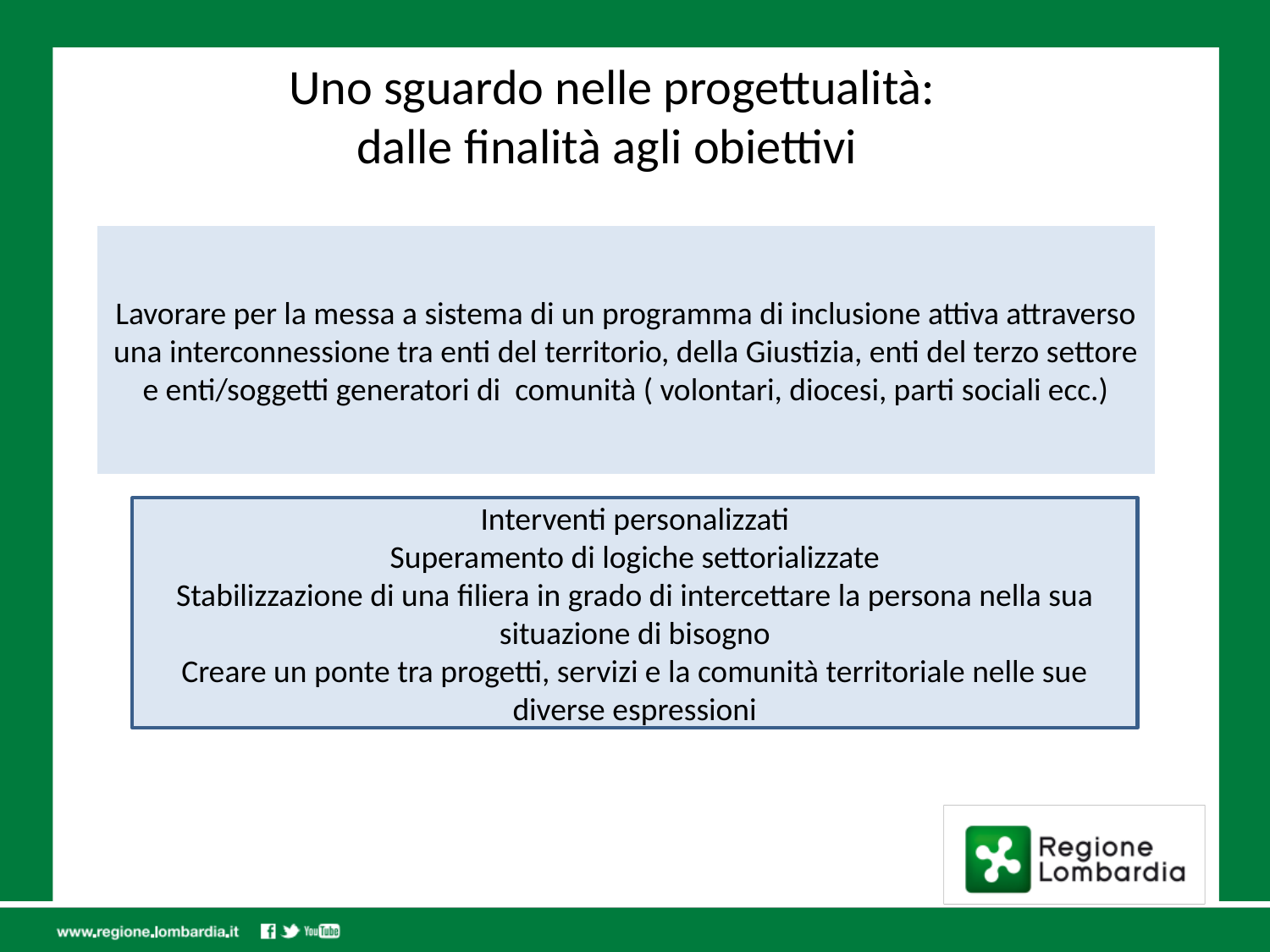

Uno sguardo nelle progettualità:
dalle finalità agli obiettivi
Lavorare per la messa a sistema di un programma di inclusione attiva attraverso una interconnessione tra enti del territorio, della Giustizia, enti del terzo settore e enti/soggetti generatori di  comunità ( volontari, diocesi, parti sociali ecc.)
Interventi personalizzati
Superamento di logiche settorializzate
Stabilizzazione di una filiera in grado di intercettare la persona nella sua situazione di bisogno
Creare un ponte tra progetti, servizi e la comunità territoriale nelle sue diverse espressioni